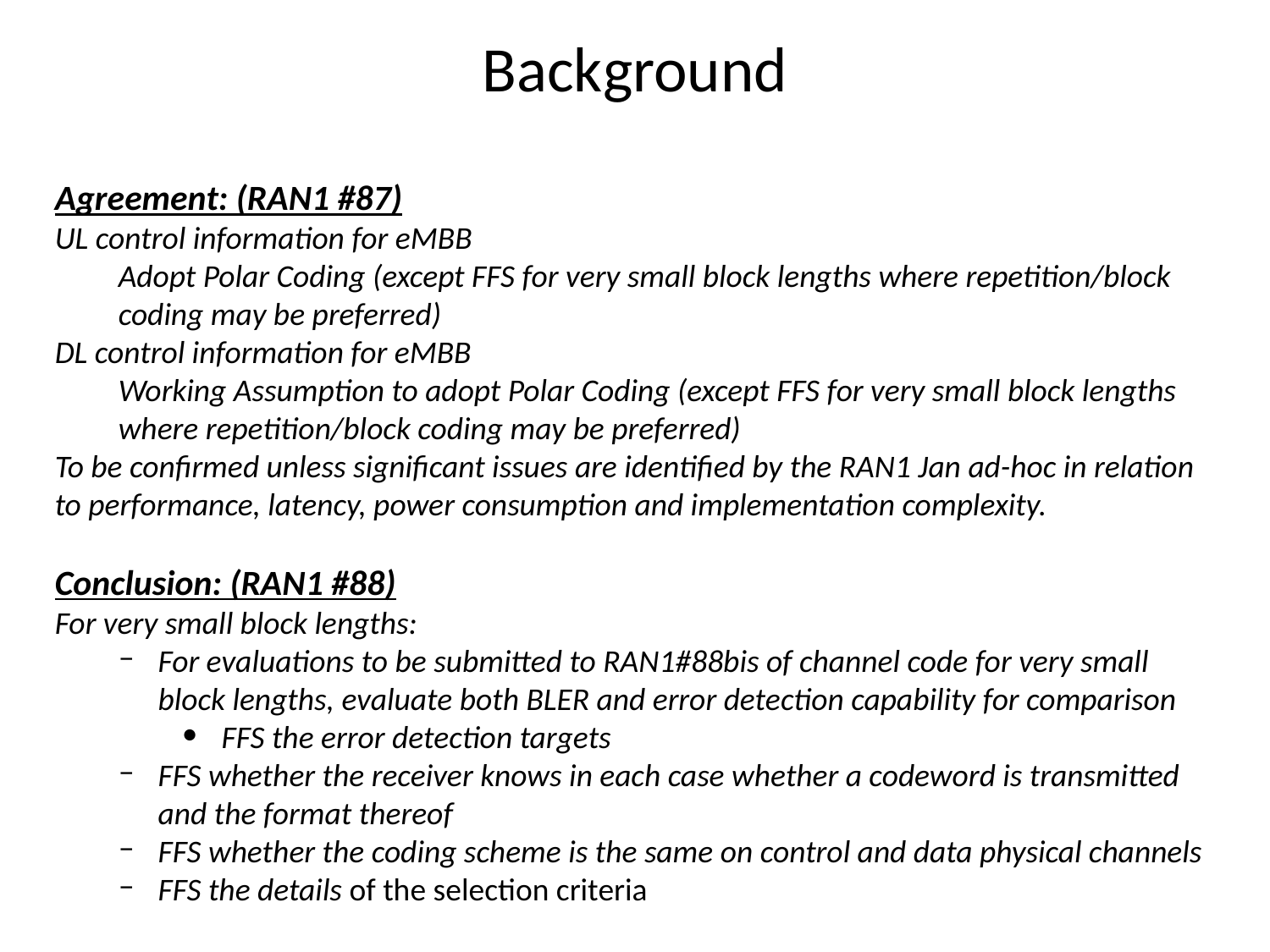

Background
Agreement: (RAN1 #87)
UL control information for eMBB
Adopt Polar Coding (except FFS for very small block lengths where repetition/block coding may be preferred)
DL control information for eMBB
Working Assumption to adopt Polar Coding (except FFS for very small block lengths where repetition/block coding may be preferred)
To be confirmed unless significant issues are identified by the RAN1 Jan ad-hoc in relation to performance, latency, power consumption and implementation complexity.

Conclusion: (RAN1 #88)
For very small block lengths:
For evaluations to be submitted to RAN1#88bis of channel code for very small block lengths, evaluate both BLER and error detection capability for comparison
FFS the error detection targets
FFS whether the receiver knows in each case whether a codeword is transmitted and the format thereof
FFS whether the coding scheme is the same on control and data physical channels
FFS the details of the selection criteria